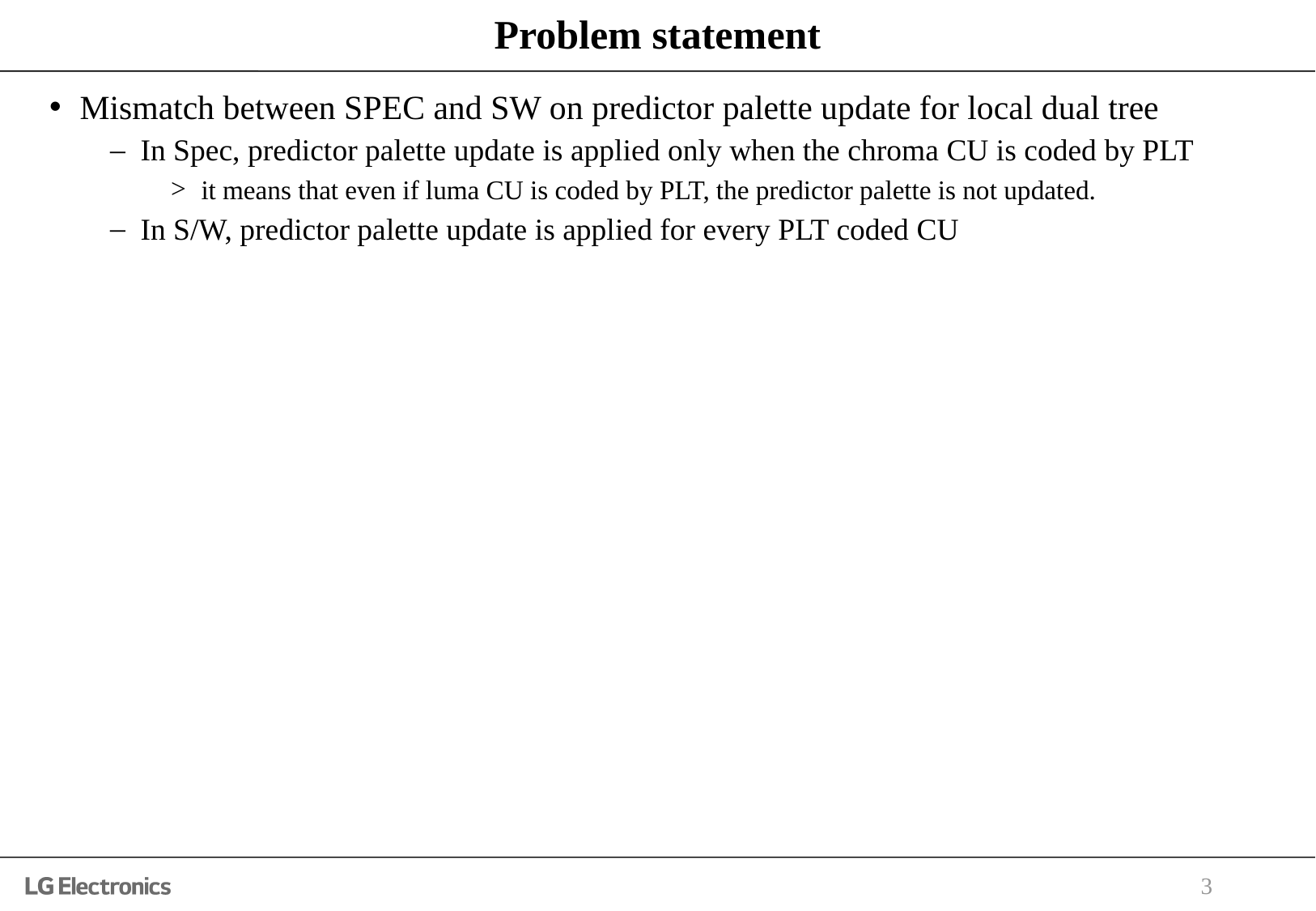

# Problem statement
Mismatch between SPEC and SW on predictor palette update for local dual tree
In Spec, predictor palette update is applied only when the chroma CU is coded by PLT
it means that even if luma CU is coded by PLT, the predictor palette is not updated.
In S/W, predictor palette update is applied for every PLT coded CU

3